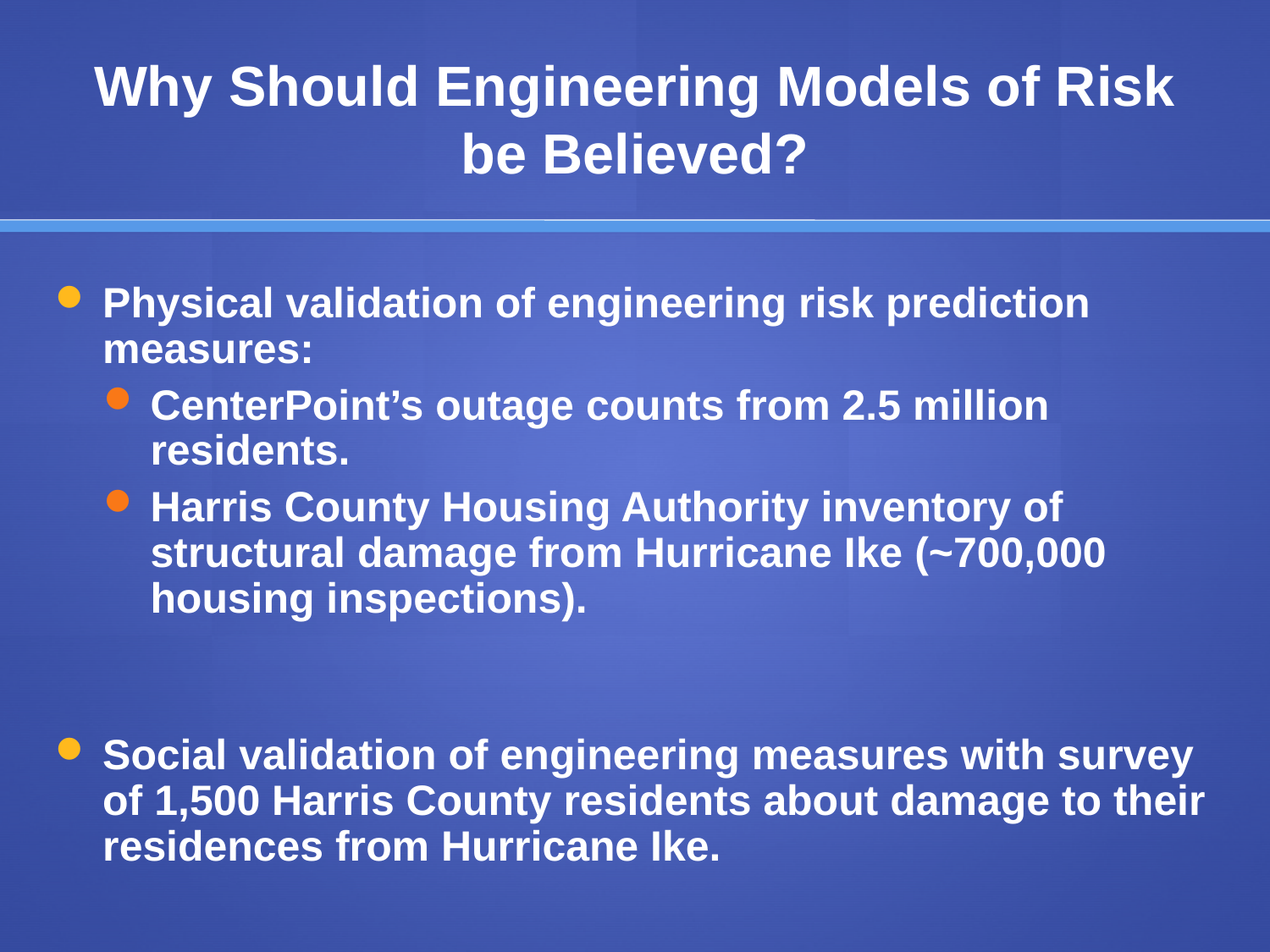

# Why Should Engineering Models of Risk be Believed?
Physical validation of engineering risk prediction measures:
CenterPoint’s outage counts from 2.5 million residents.
Harris County Housing Authority inventory of structural damage from Hurricane Ike (~700,000 housing inspections).

Social validation of engineering measures with survey of 1,500 Harris County residents about damage to their residences from Hurricane Ike.